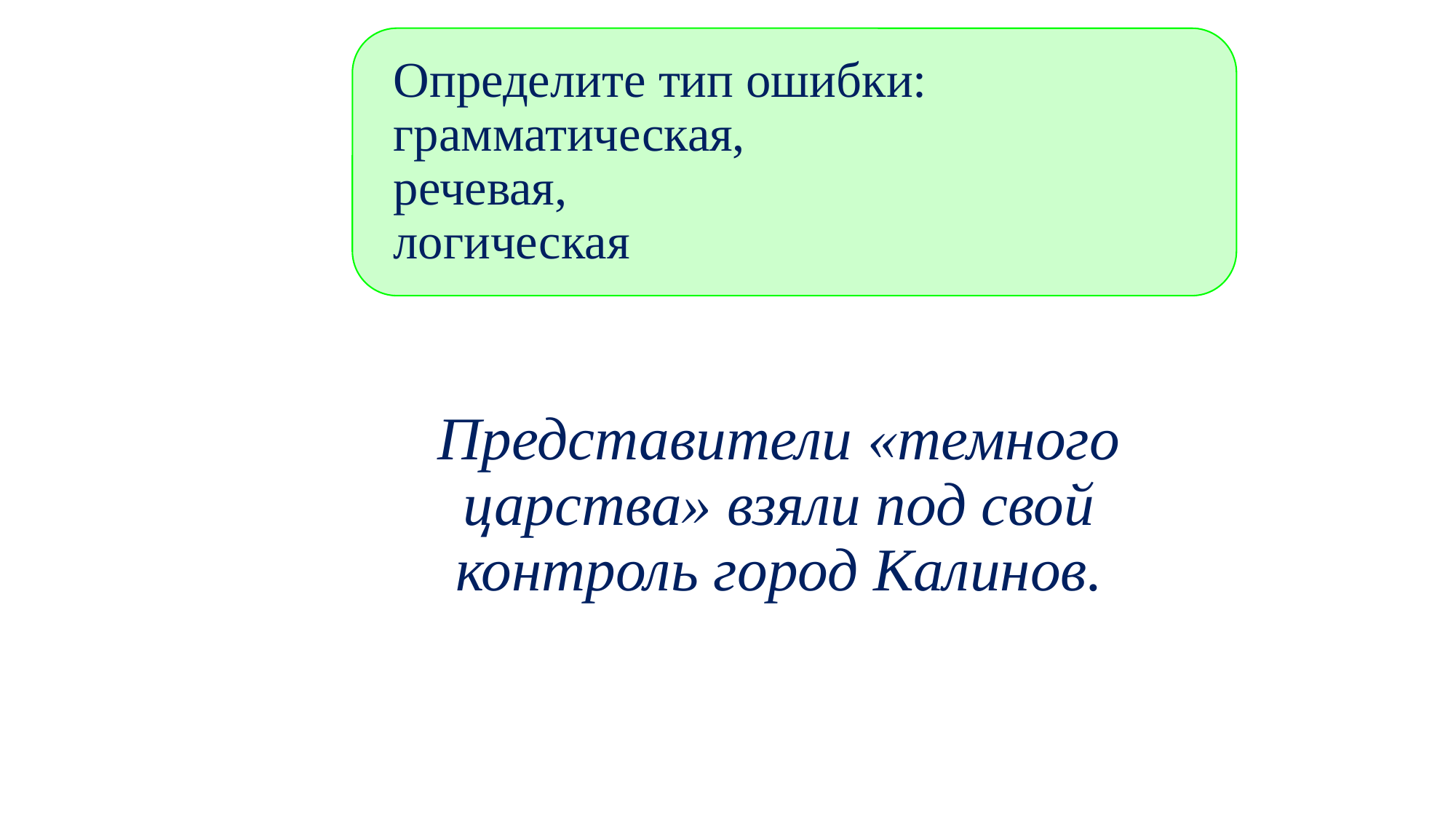

Определите тип ошибки:
грамматическая,
речевая,
логическая
Представители «темного царства» взяли под свой контроль город Калинов.